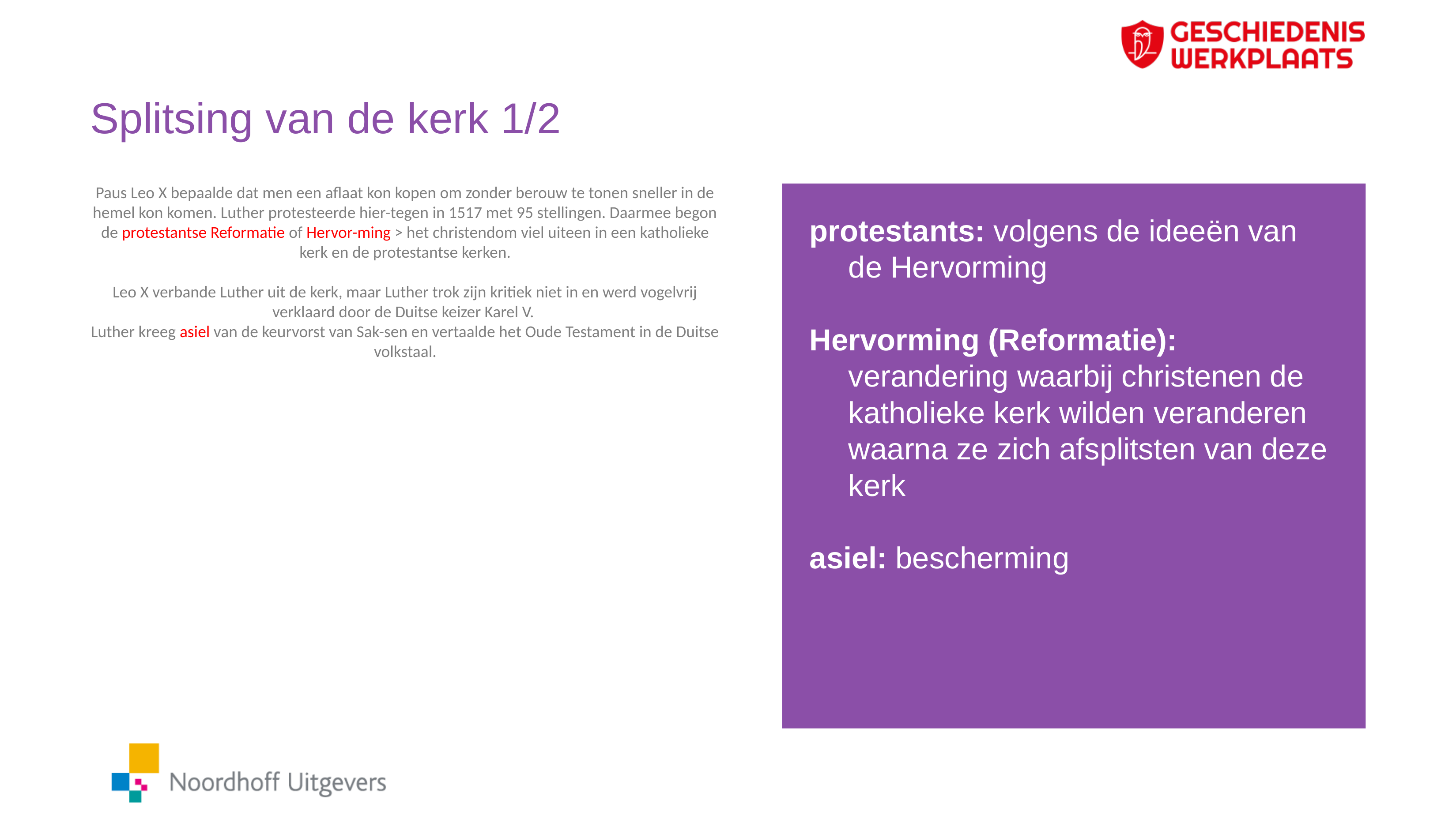

# Splitsing van de kerk 1/2
Paus Leo X bepaalde dat men een aflaat kon kopen om zonder berouw te tonen sneller in de hemel kon komen. Luther protesteerde hier-tegen in 1517 met 95 stellingen. Daarmee begon de protestantse Reformatie of Hervor-ming > het christendom viel uiteen in een katholieke kerk en de protestantse kerken.

Leo X verbande Luther uit de kerk, maar Luther trok zijn kritiek niet in en werd vogelvrij verklaard door de Duitse keizer Karel V.
Luther kreeg asiel van de keurvorst van Sak-sen en vertaalde het Oude Testament in de Duitse volkstaal.
protestants: volgens de ideeën van de Hervorming

Hervorming (Reformatie): verandering waarbij christenen de katholieke kerk wilden veranderen waarna ze zich afsplitsten van deze kerk

asiel: bescherming